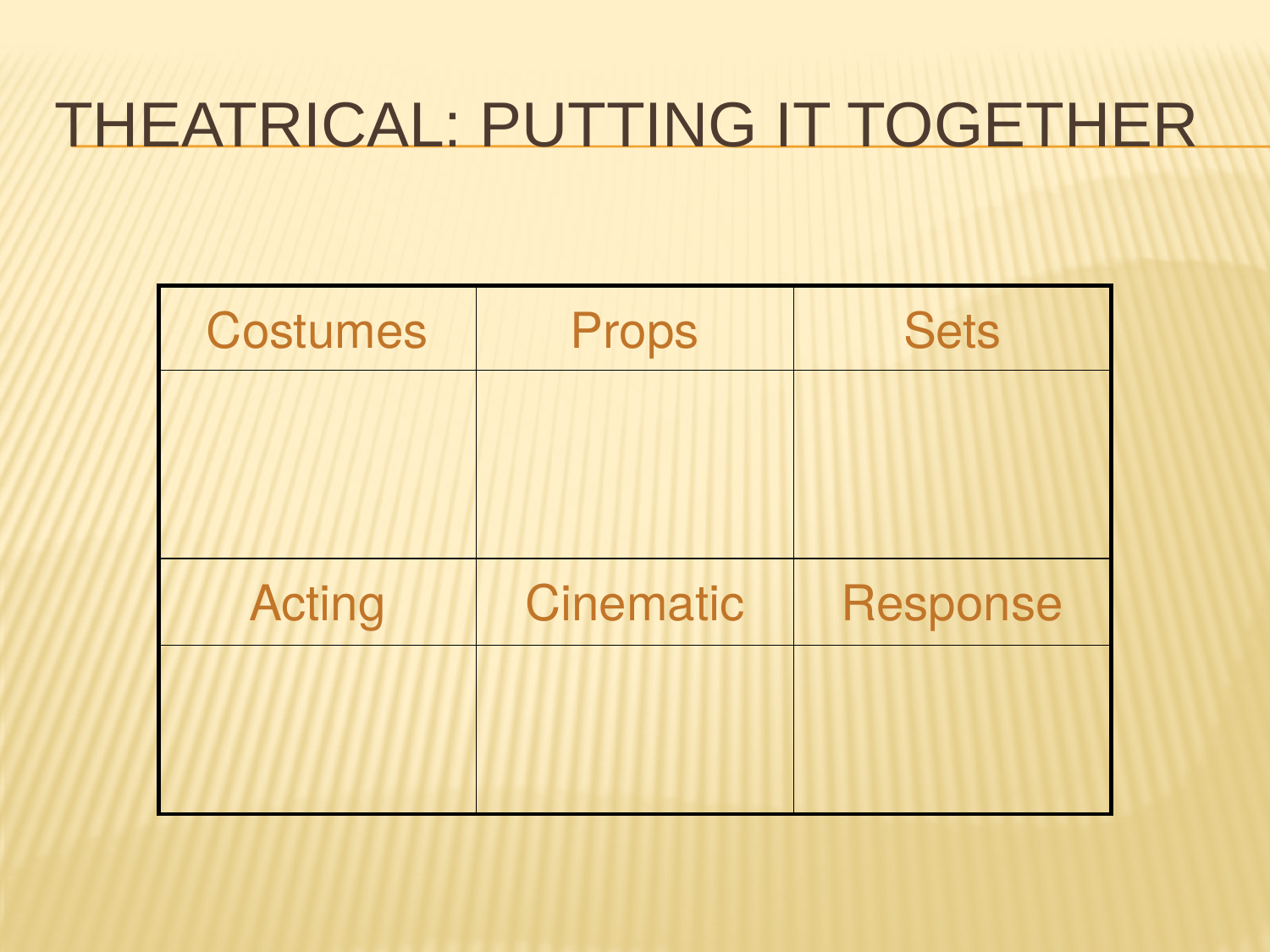

# Theatrical: Putting it together
| Costumes | Props | Sets |
| --- | --- | --- |
|  |  |  |
| Acting | Cinematic | Response |
|  |  |  |